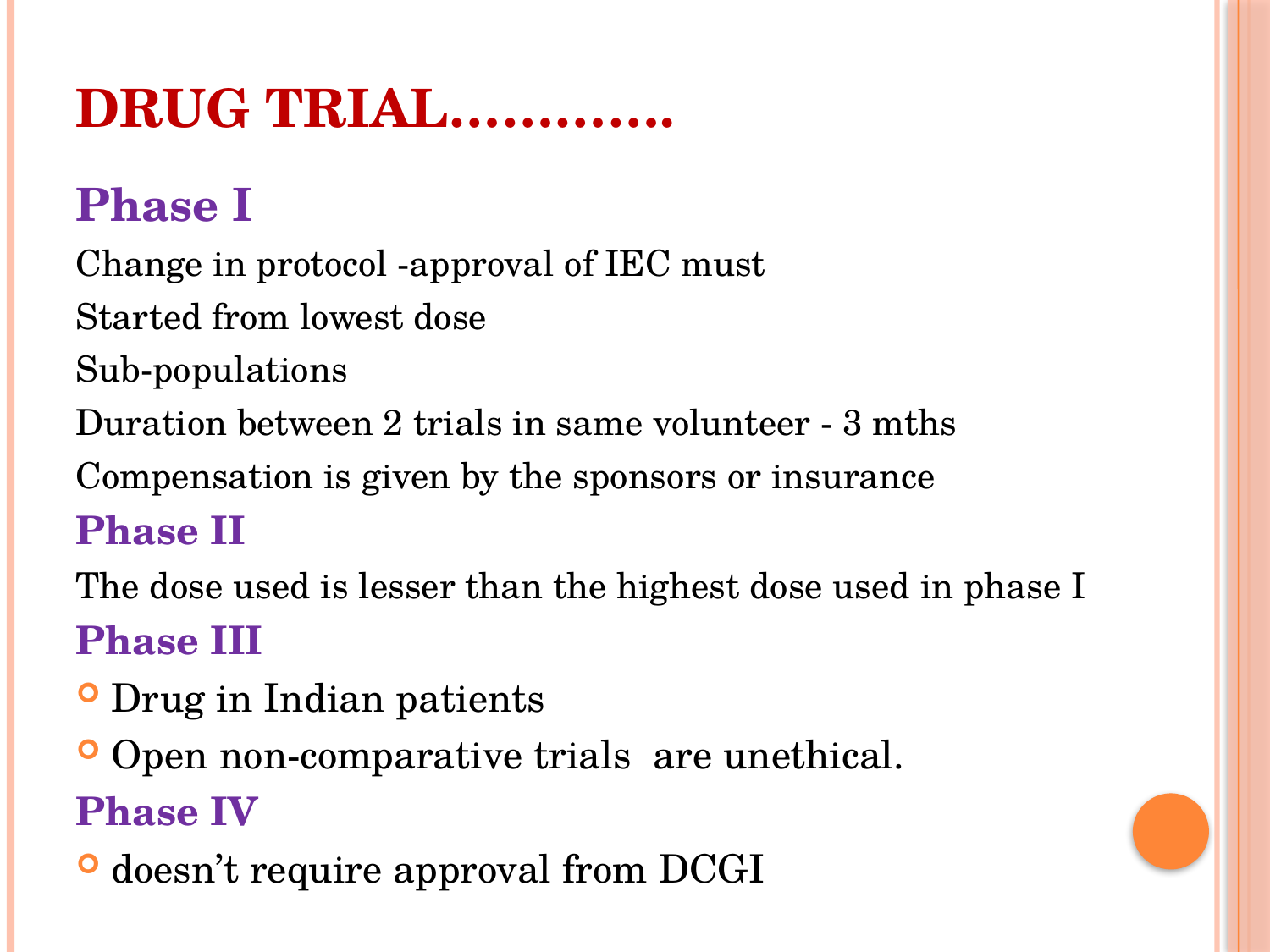

# Drug trial………….
Phase I
Change in protocol -approval of IEC must
Started from lowest dose
Sub-populations
Duration between 2 trials in same volunteer - 3 mths
Compensation is given by the sponsors or insurance
Phase II
The dose used is lesser than the highest dose used in phase I
Phase III
Drug in Indian patients
Open non-comparative trials  are unethical.
Phase IV
doesn’t require approval from DCGI